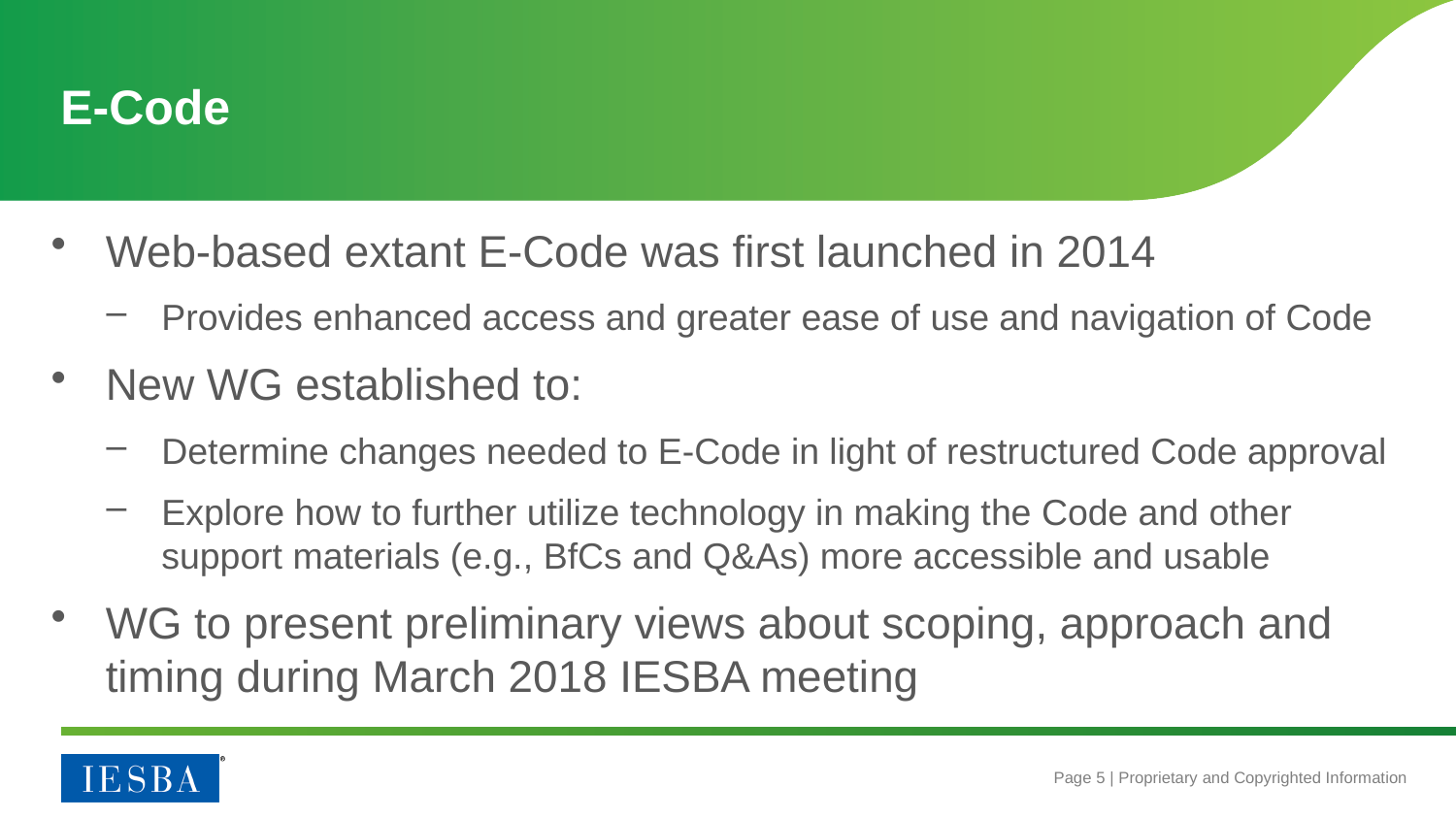

# E-Code
Web-based extant E-Code was first launched in 2014
Provides enhanced access and greater ease of use and navigation of Code
New WG established to:
Determine changes needed to E-Code in light of restructured Code approval
Explore how to further utilize technology in making the Code and other support materials (e.g., BfCs and Q&As) more accessible and usable
WG to present preliminary views about scoping, approach and timing during March 2018 IESBA meeting